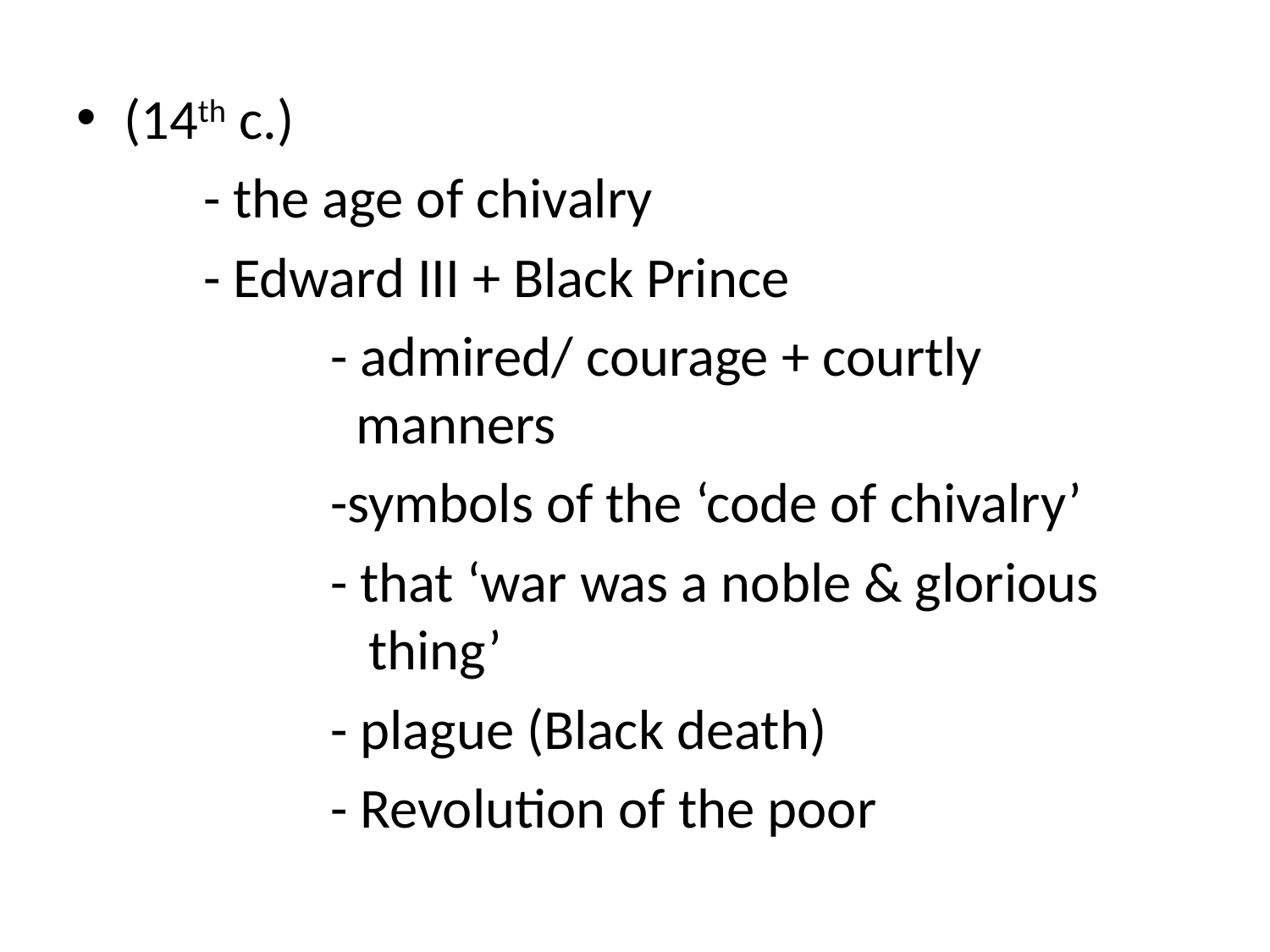

(14th c.)
	- the age of chivalry
	- Edward III + Black Prince
		- admired/ courage + courtly 			  manners
		-symbols of the ‘code of chivalry’
		- that ‘war was a noble & glorious 		   thing’
		- plague (Black death)
		- Revolution of the poor